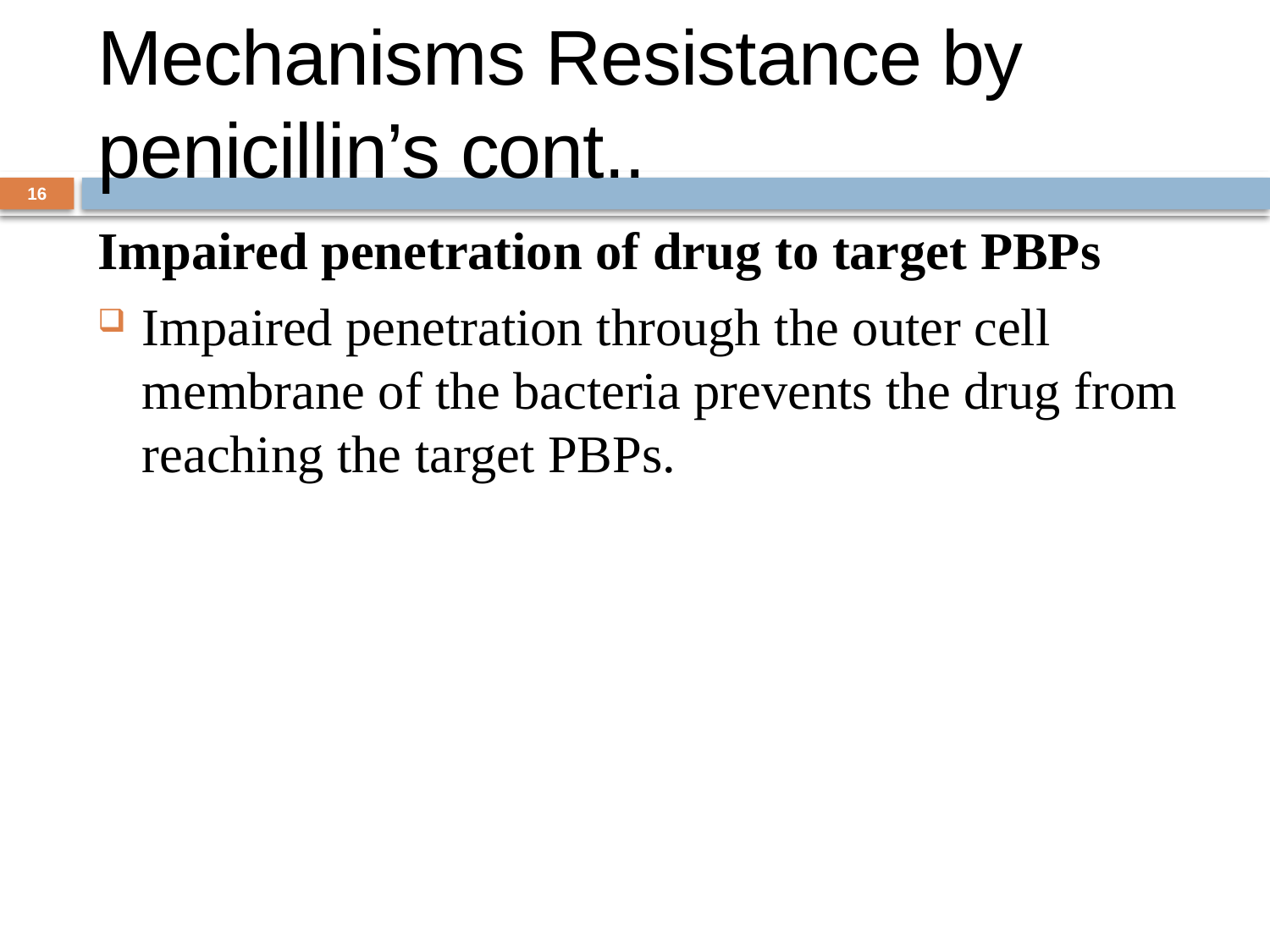

# Mechanisms Resistance by penicillin’s cont..
16
Impaired penetration of drug to target PBPs
Impaired penetration through the outer cell membrane of the bacteria prevents the drug from reaching the target PBPs.